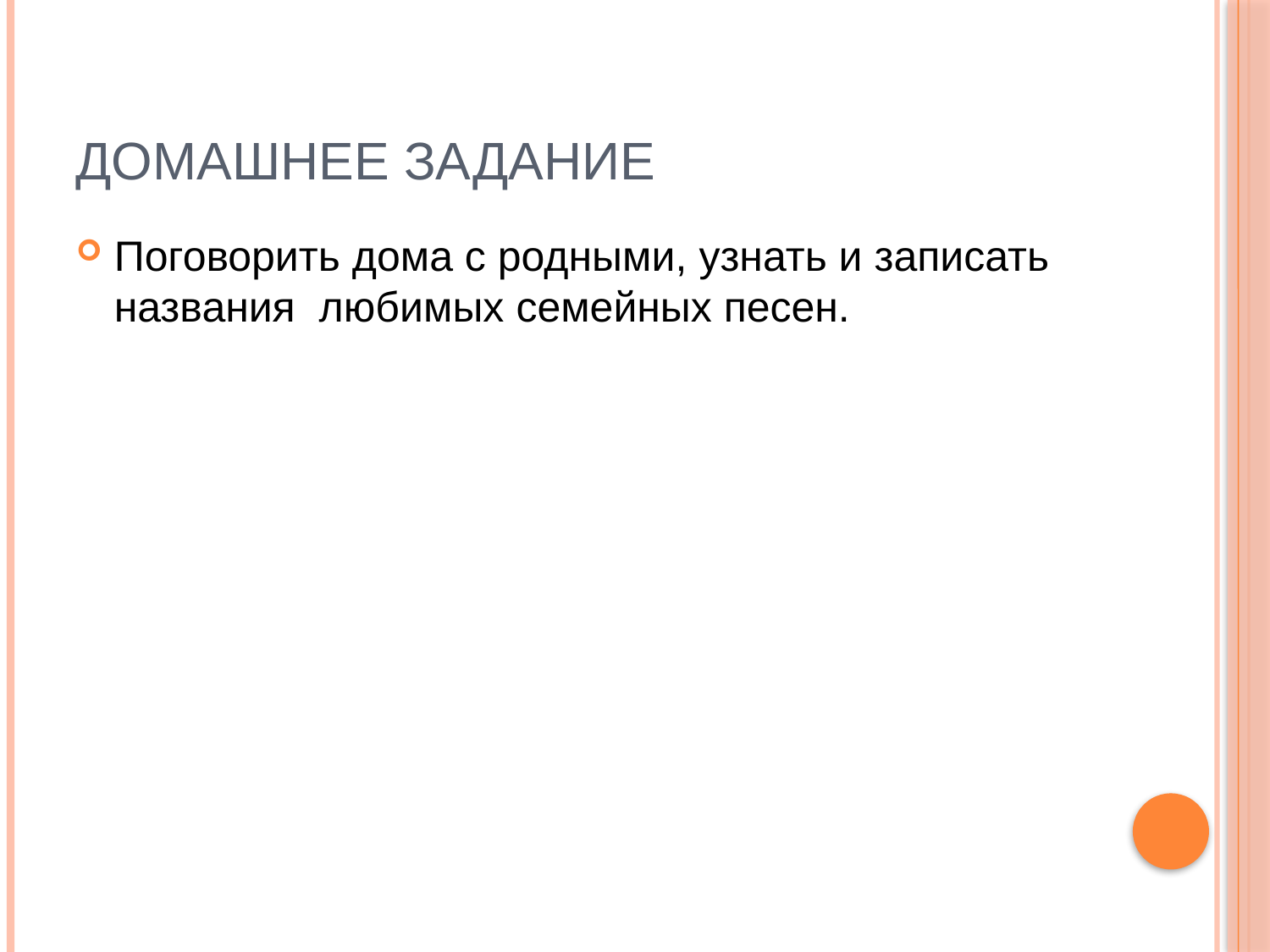

# Домашнее задание
Поговорить дома с родными, узнать и записать названия  любимых семейных песен.